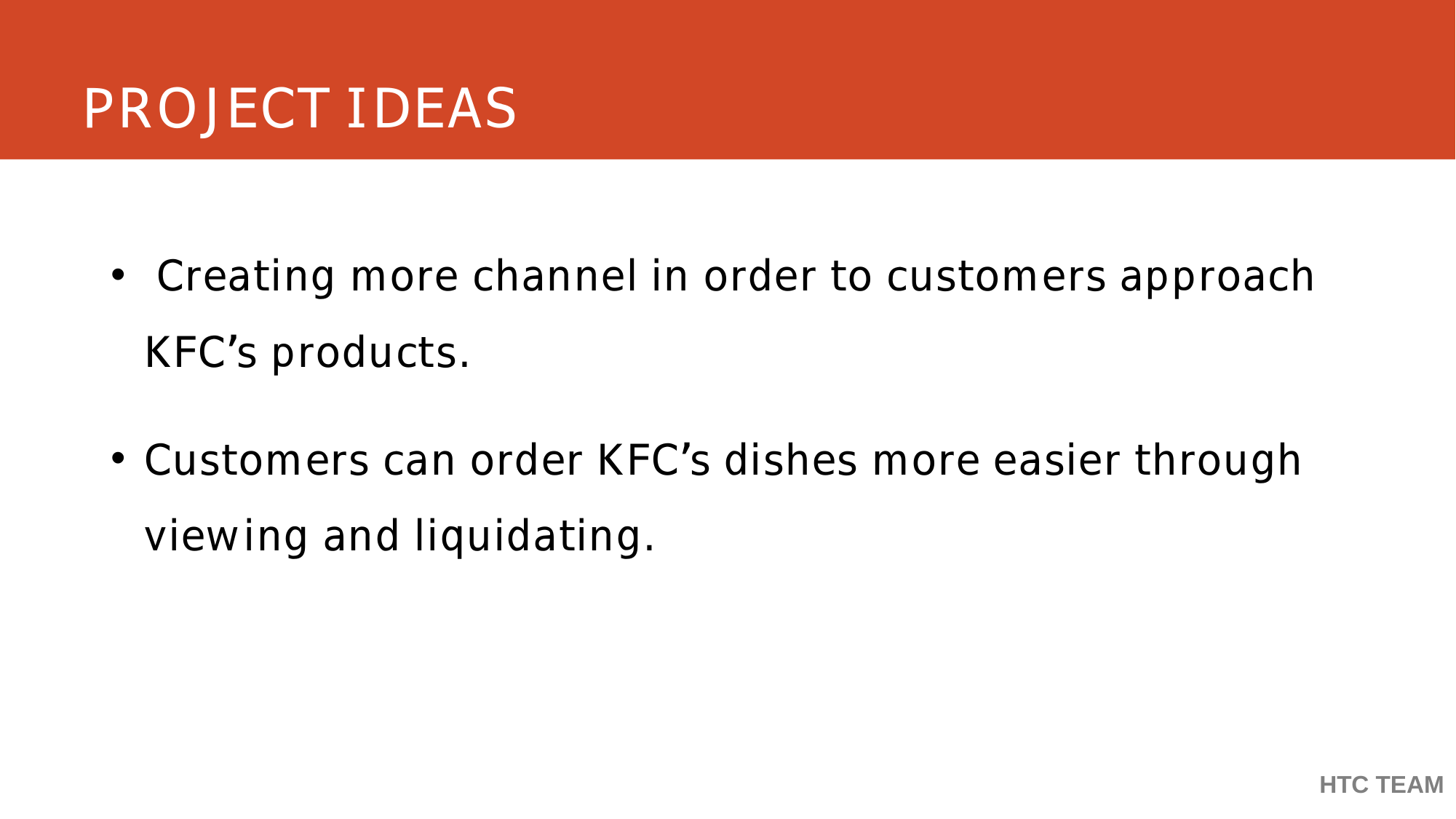

# PROJECT IDEAS
 Creating more channel in order to customers approach KFC’s products.
Customers can order KFC’s dishes more easier through viewing and liquidating.

HTC TEAM